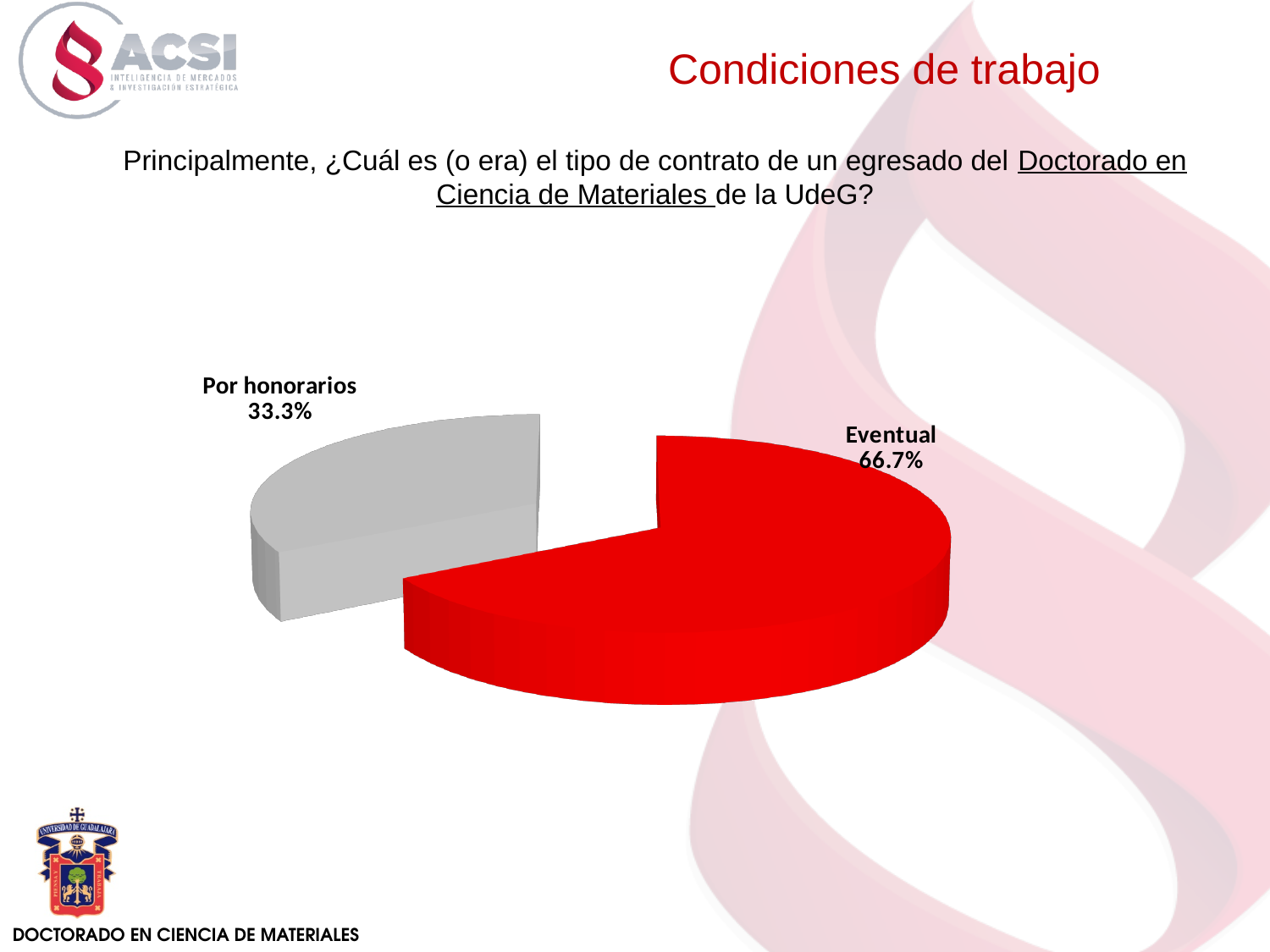

Condiciones de trabajo
Principalmente, ¿Cuál es (o era) el tipo de contrato de un egresado del Doctorado en Ciencia de Materiales de la UdeG?

[unsupported chart]